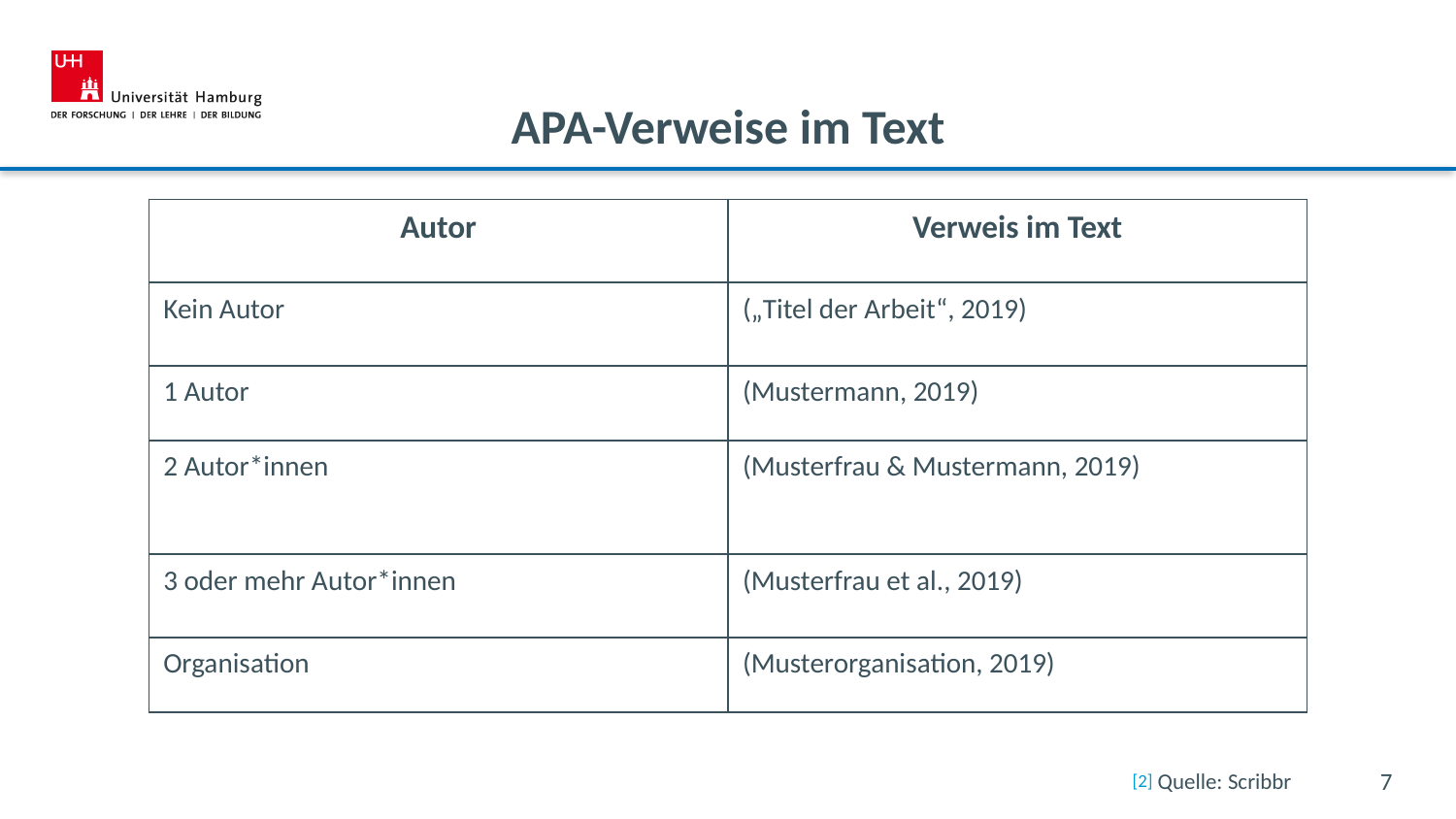

# APA-Verweise im Text
| Autor | Verweis im Text |
| --- | --- |
| Kein Autor | („Titel der Arbeit“, 2019) |
| 1 Autor | (Mustermann, 2019) |
| 2 Autor\*innen | (Musterfrau & Mustermann, 2019) |
| 3 oder mehr Autor\*innen | (Musterfrau et al., 2019) |
| Organisation | (Musterorganisation, 2019) |
7
Quelle: Scribbr
[2]